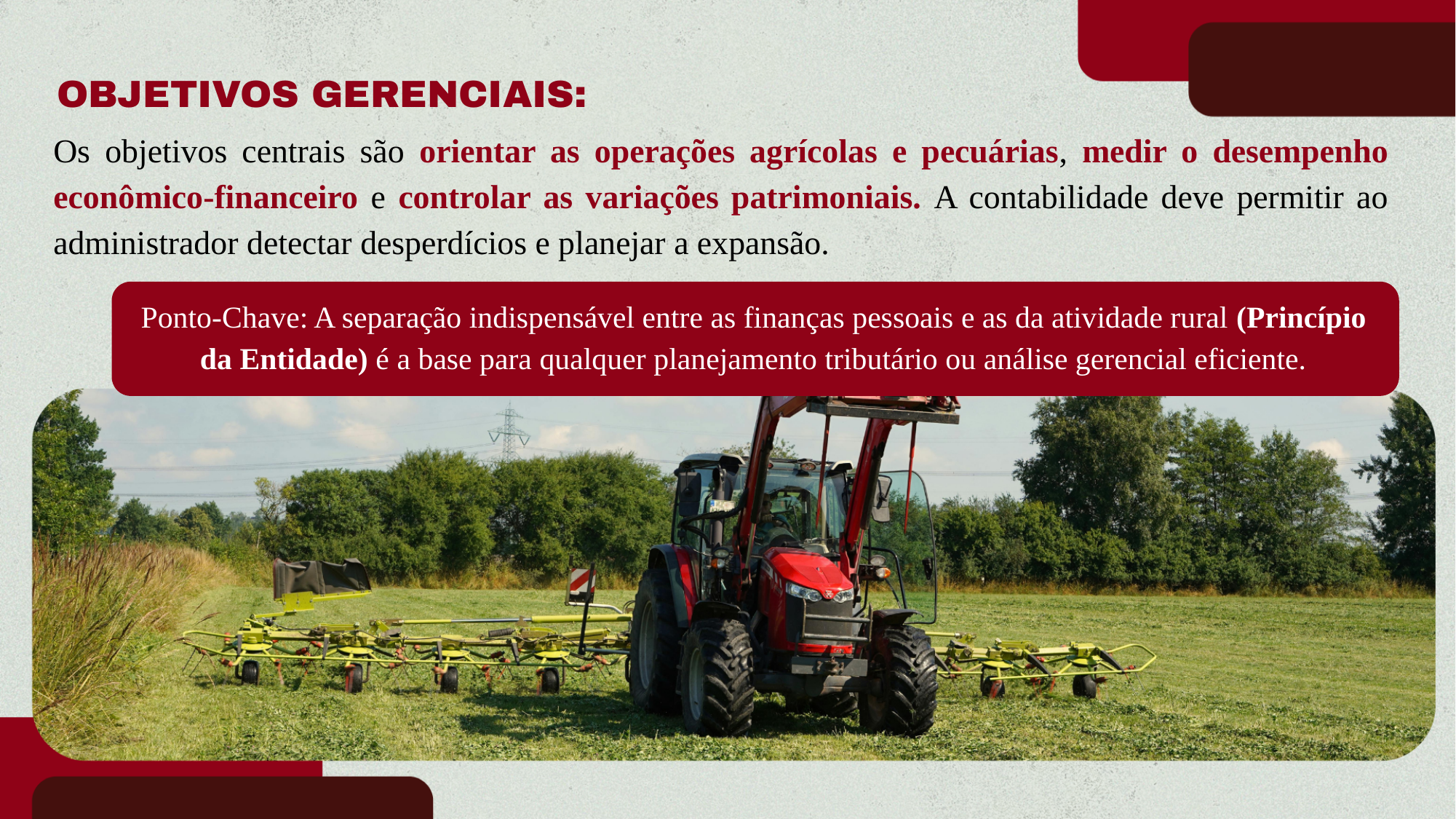

OBJETIVOS GERENCIAIS:
Os objetivos centrais são orientar as operações agrícolas e pecuárias, medir o desempenho econômico-financeiro e controlar as variações patrimoniais. A contabilidade deve permitir ao administrador detectar desperdícios e planejar a expansão.

Ponto-Chave: A separação indispensável entre as finanças pessoais e as da atividade rural (Princípio da Entidade) é a base para qualquer planejamento tributário ou análise gerencial eficiente.